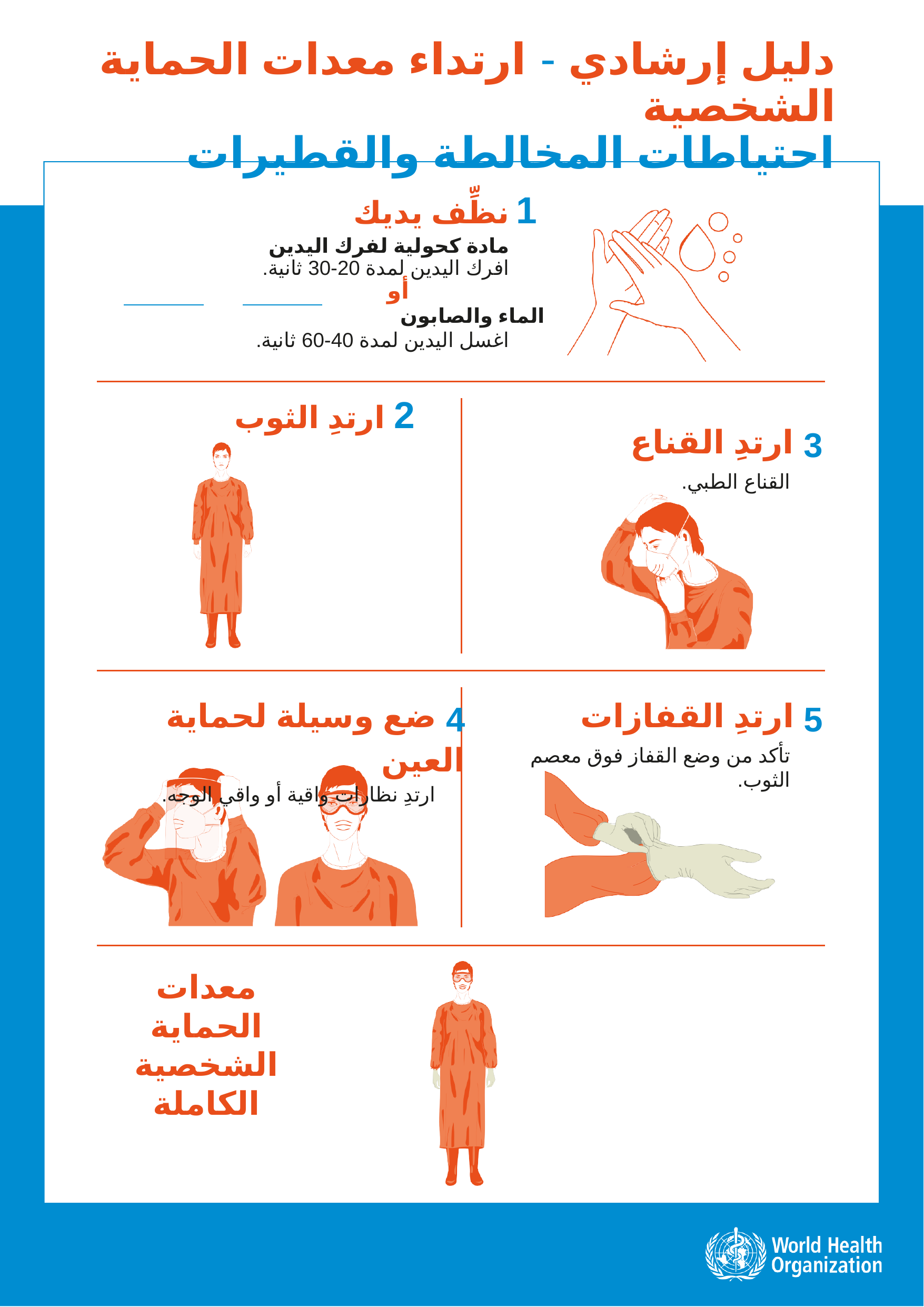

# دليل إرشادي - ارتداء معدات الحماية الشخصية
احتياطات المخالطة والقطيرات
نظِّف يديك
مادة كحولية لفرك اليدين
افرك اليدين لمدة 20-30 ثانية.
‫أو‬
الماء والصابون
اغسل اليدين لمدة 40-60 ثانية.

3 ارتدِ القناع
‫القناع الطبي‬.
ارتدِ الثوب

4 ضع وسيلة لحماية العين
ارتدِ نظارات واقية أو واقي الوجه.
5 ارتدِ القفازات
تأكد من وضع القفاز فوق معصم الثوب.

معدات الحماية الشخصية الكاملة